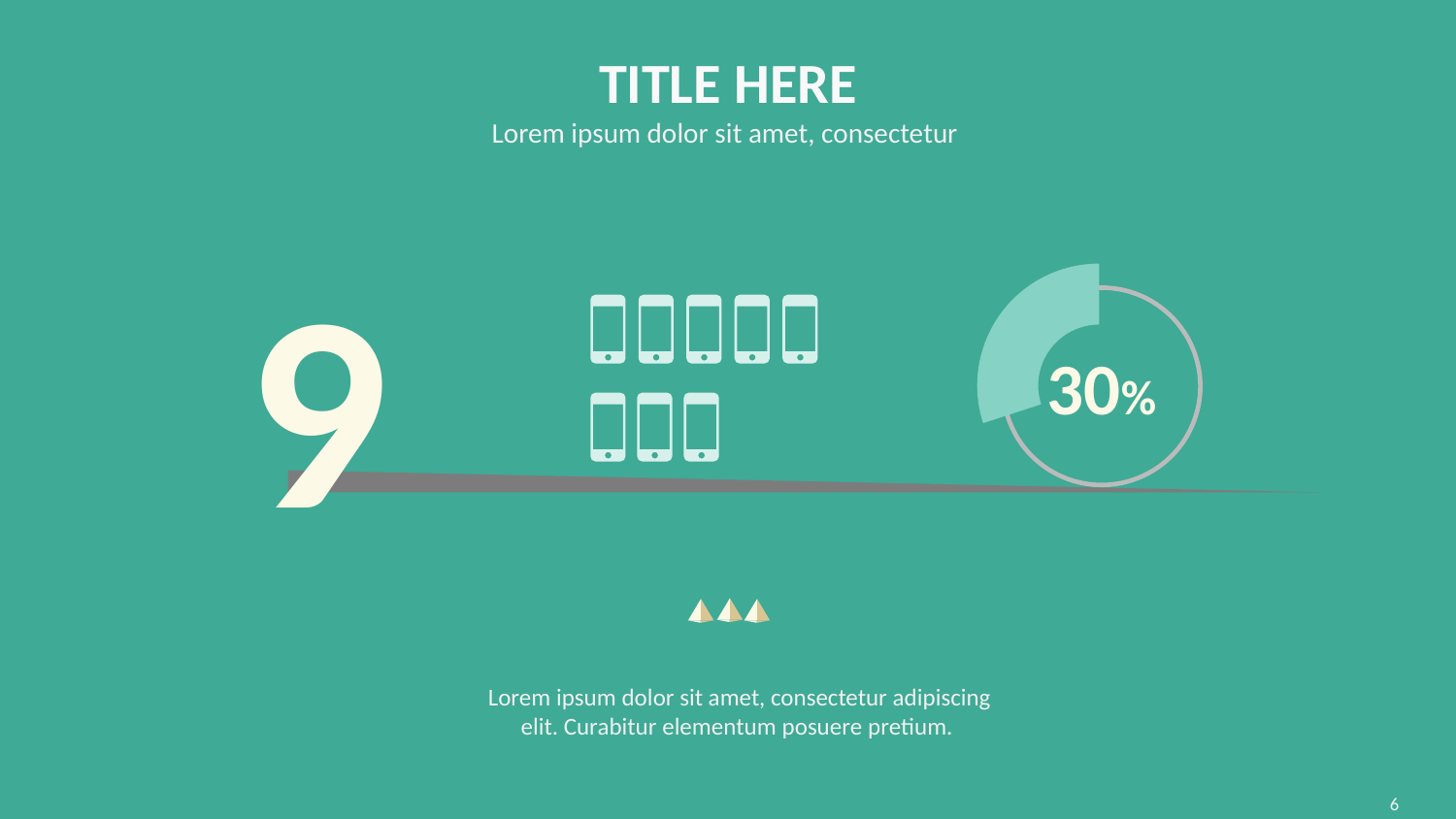

TITLE HERE
Lorem ipsum dolor sit amet, consectetur

### Chart

| Category |  |
|---|---|
9

30%

Lorem ipsum dolor sit amet, consectetur adipiscing elit. Curabitur elementum posuere pretium.